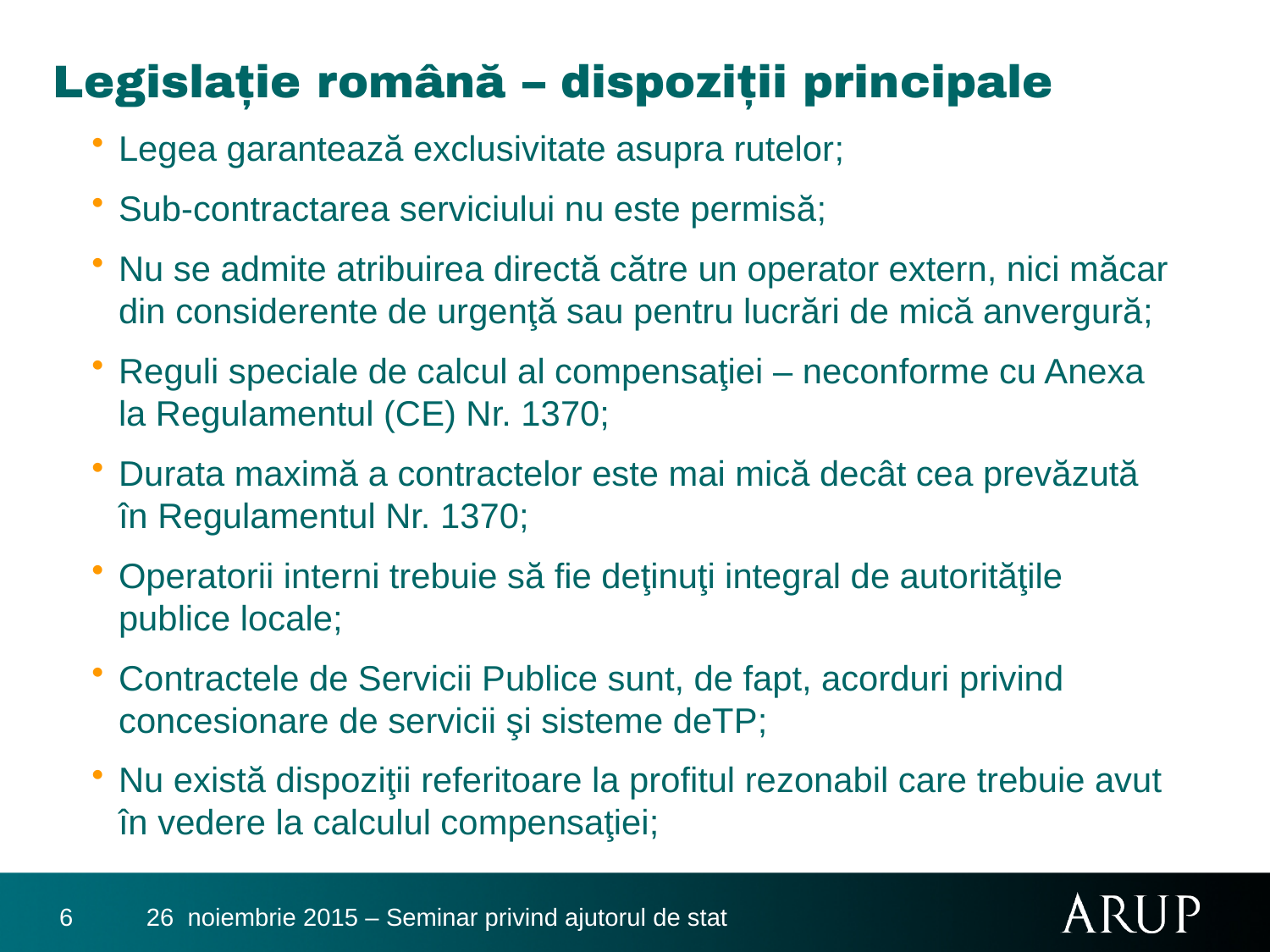

# Legislaţie română – dispoziţii principale
Legea garantează exclusivitate asupra rutelor;
Sub-contractarea serviciului nu este permisă;
Nu se admite atribuirea directă către un operator extern, nici măcar din considerente de urgenţă sau pentru lucrări de mică anvergură;
Reguli speciale de calcul al compensaţiei – neconforme cu Anexa la Regulamentul (CE) Nr. 1370;
Durata maximă a contractelor este mai mică decât cea prevăzută în Regulamentul Nr. 1370;
Operatorii interni trebuie să fie deţinuţi integral de autorităţile publice locale;
Contractele de Servicii Publice sunt, de fapt, acorduri privind concesionare de servicii şi sisteme deTP;
Nu există dispoziţii referitoare la profitul rezonabil care trebuie avut în vedere la calculul compensaţiei;

6
26  noiembrie 2015 – Seminar privind ajutorul de stat